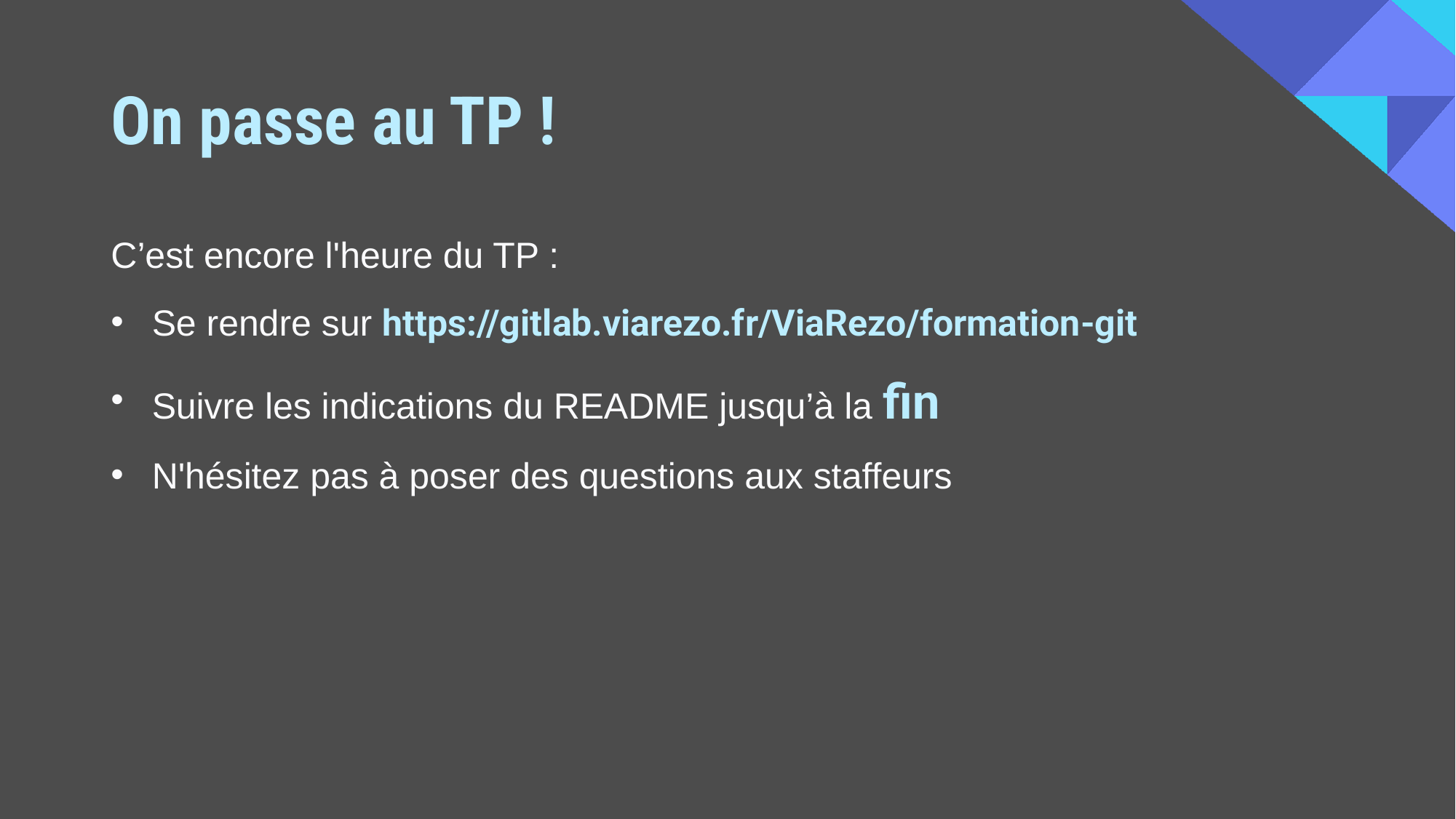

# On passe au TP !
C’est encore l'heure du TP :
Se rendre sur https://gitlab.viarezo.fr/ViaRezo/formation-git
Suivre les indications du README jusqu’à la fin
N'hésitez pas à poser des questions aux staffeurs